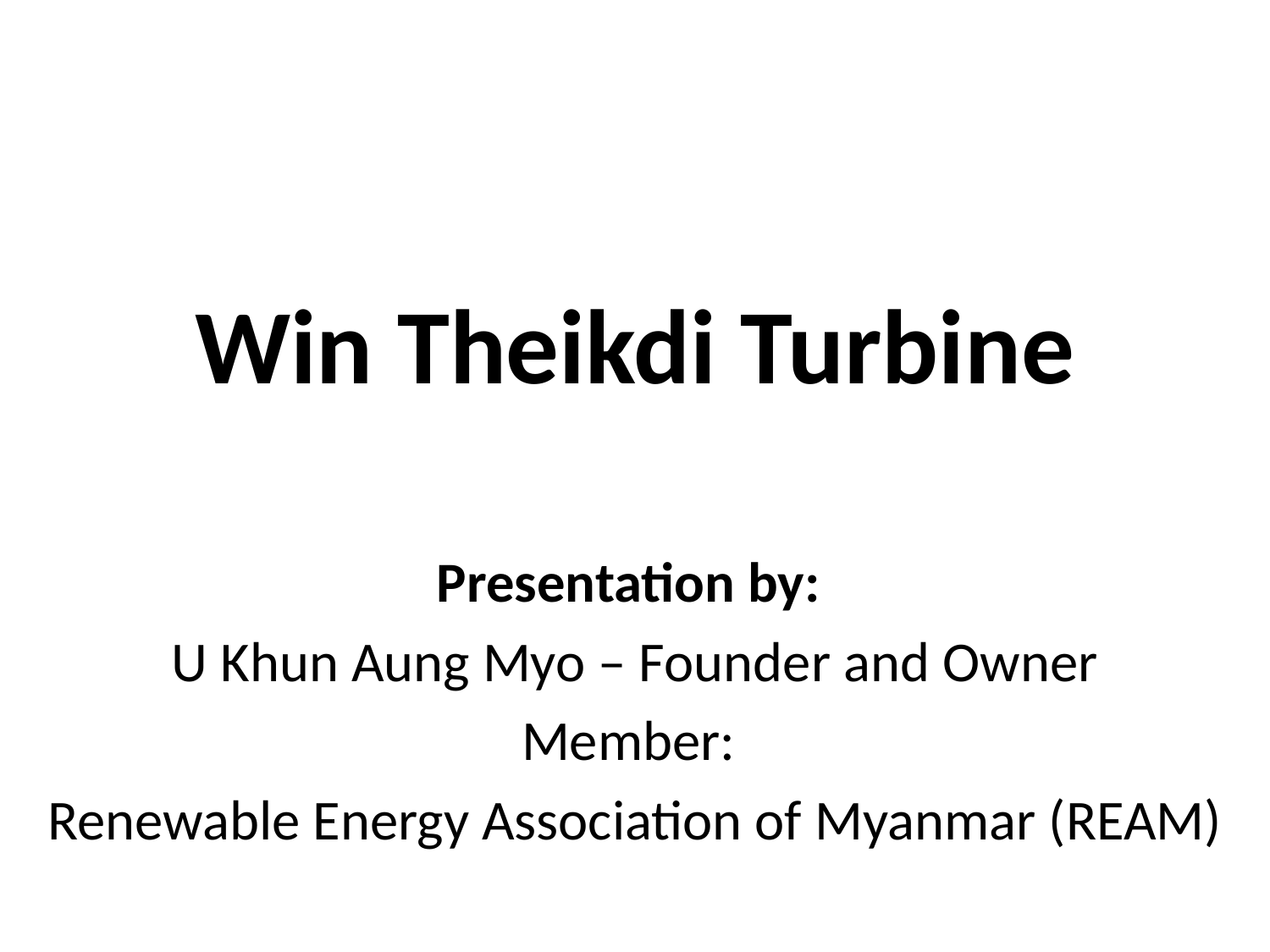

Win Theikdi Turbine
Presentation by:
U Khun Aung Myo – Founder and Owner
Member:
Renewable Energy Association of Myanmar (REAM)